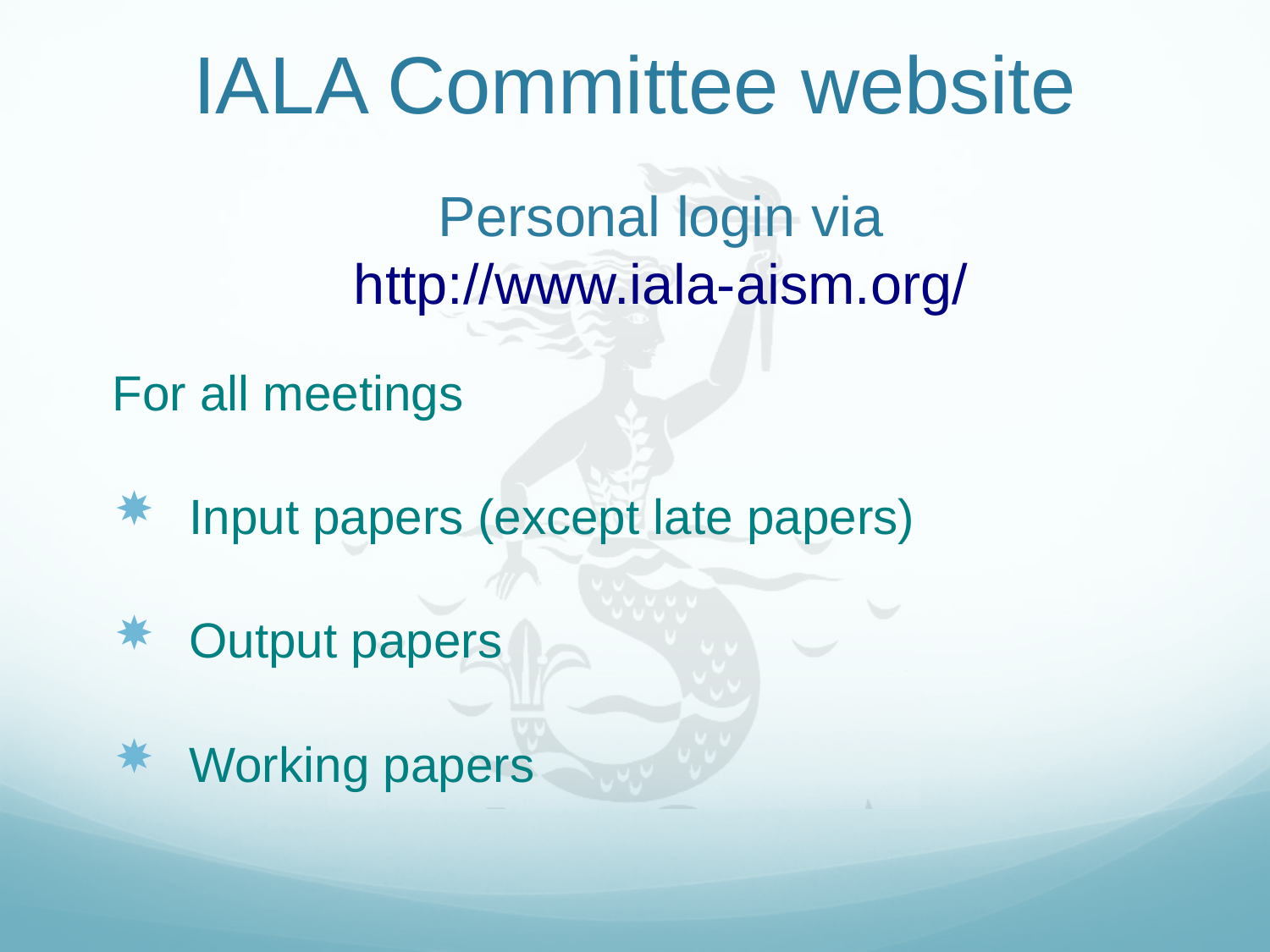

# IALA Committee website
Personal login via
http://www.iala-aism.org/
For all meetings
Input papers (except late papers)
Output papers
Working papers